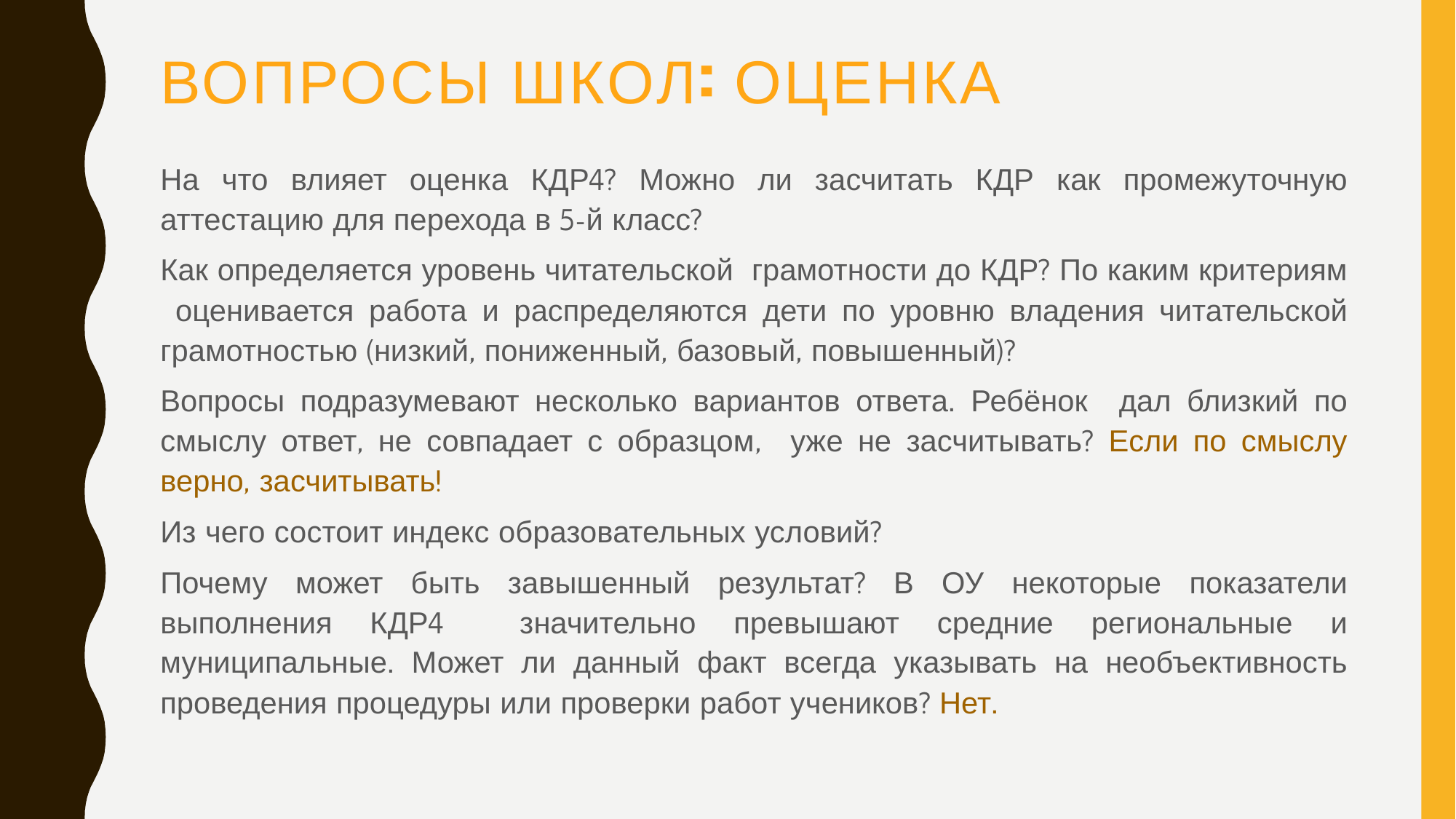

# Вопросы школ: ОЦЕНКА
На что влияет оценка КДР4? Можно ли засчитать КДР как промежуточную аттестацию для перехода в 5-й класс?
Как определяется уровень читательской  грамотности до КДР? По каким критериям  оценивается работа и распределяются дети по уровню владения читательской грамотностью (низкий, пониженный, базовый, повышенный)?
Вопросы подразумевают несколько вариантов ответа. Ребёнок  дал близкий по смыслу ответ, не совпадает с образцом,  уже не засчитывать? Если по смыслу верно, засчитывать!
Из чего состоит индекс образовательных условий?
Почему может быть завышенный результат? В ОУ некоторые показатели выполнения КДР4  значительно превышают средние региональные и муниципальные. Может ли данный факт всегда указывать на необъективность проведения процедуры или проверки работ учеников? Нет.